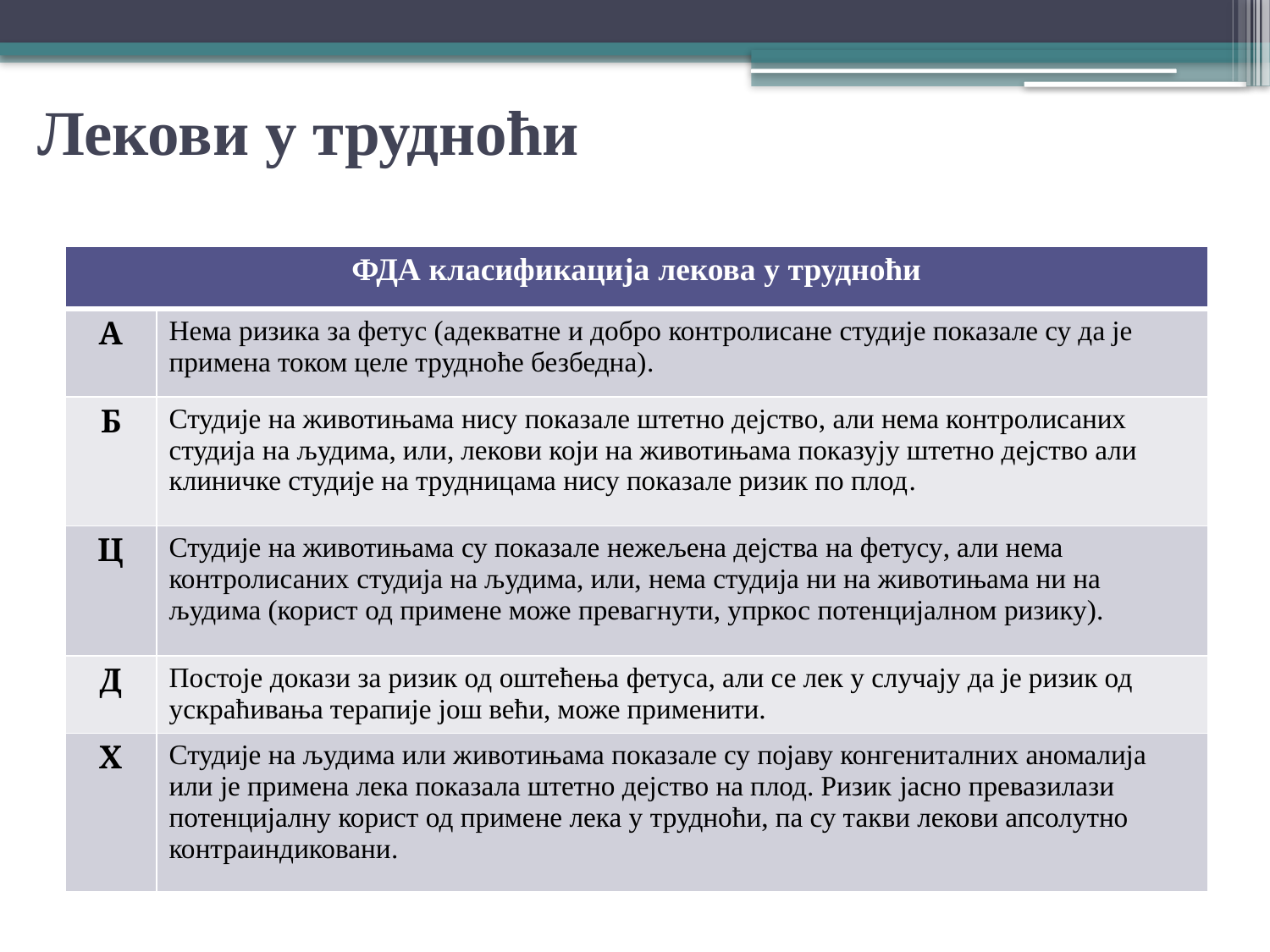

# Лекови у трудноћи
| ФДА класификација лекова у трудноћи |  |
| --- | --- |
| А | Нема ризика за фетус (адекватне и добро контролисане студије показале су да је примена током целе трудноће безбедна). |
| Б | Студије на животињама нису показале штетно дејство, али нема контролисаних студија на људима, или, лекови који на животињама показују штетно дејство али клиничке студије на трудницама нису показале ризик по плод. |
| Ц | Студије на животињама су показале нежељена дејства на фетусу, али нема контролисаних студија на људима, или, нема студија ни на животињама ни на људима (корист од примене може превагнути, упркос потенцијалном ризику). |
| Д | Постоје докази за ризик од оштећења фетуса, али се лек у случају да је ризик од ускраћивања терапије још већи, може применити. |
| Х | Студије на људима или животињама показале су појаву конгениталних аномалија или је примена лека показала штетно дејство на плод. Ризик јасно превазилази потенцијалну корист од примене лека у трудноћи, па су такви лекови апсолутно контраиндиковани. |